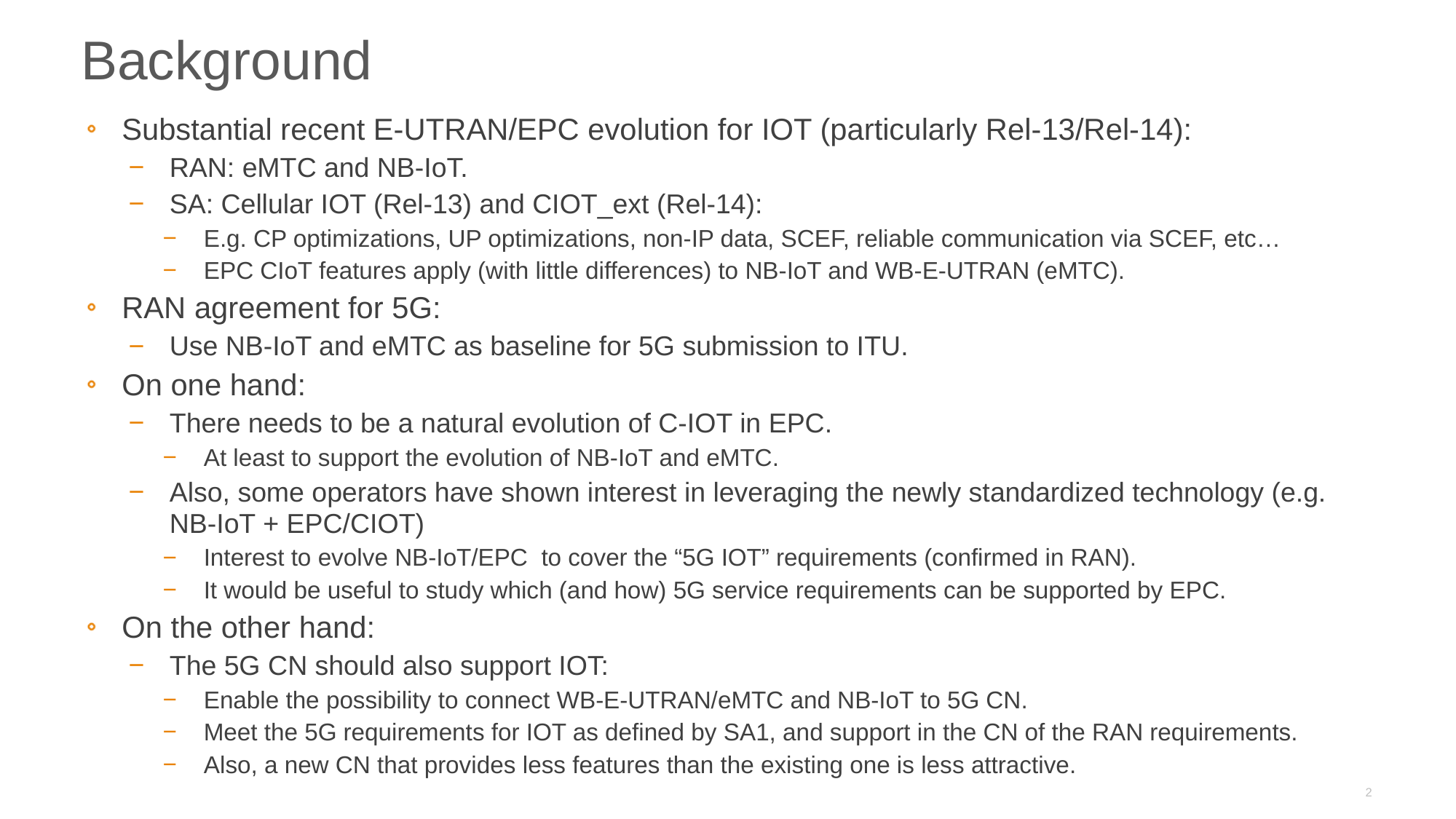

# Background
Substantial recent E-UTRAN/EPC evolution for IOT (particularly Rel-13/Rel-14):
RAN: eMTC and NB-IoT.
SA: Cellular IOT (Rel-13) and CIOT_ext (Rel-14):
E.g. CP optimizations, UP optimizations, non-IP data, SCEF, reliable communication via SCEF, etc…
EPC CIoT features apply (with little differences) to NB-IoT and WB-E-UTRAN (eMTC).
RAN agreement for 5G:
Use NB-IoT and eMTC as baseline for 5G submission to ITU.
On one hand:
There needs to be a natural evolution of C-IOT in EPC.
At least to support the evolution of NB-IoT and eMTC.
Also, some operators have shown interest in leveraging the newly standardized technology (e.g. NB-IoT + EPC/CIOT)
Interest to evolve NB-IoT/EPC  to cover the “5G IOT” requirements (confirmed in RAN).
It would be useful to study which (and how) 5G service requirements can be supported by EPC.
On the other hand:
The 5G CN should also support IOT:
Enable the possibility to connect WB-E-UTRAN/eMTC and NB-IoT to 5G CN.
Meet the 5G requirements for IOT as defined by SA1, and support in the CN of the RAN requirements.
Also, a new CN that provides less features than the existing one is less attractive.